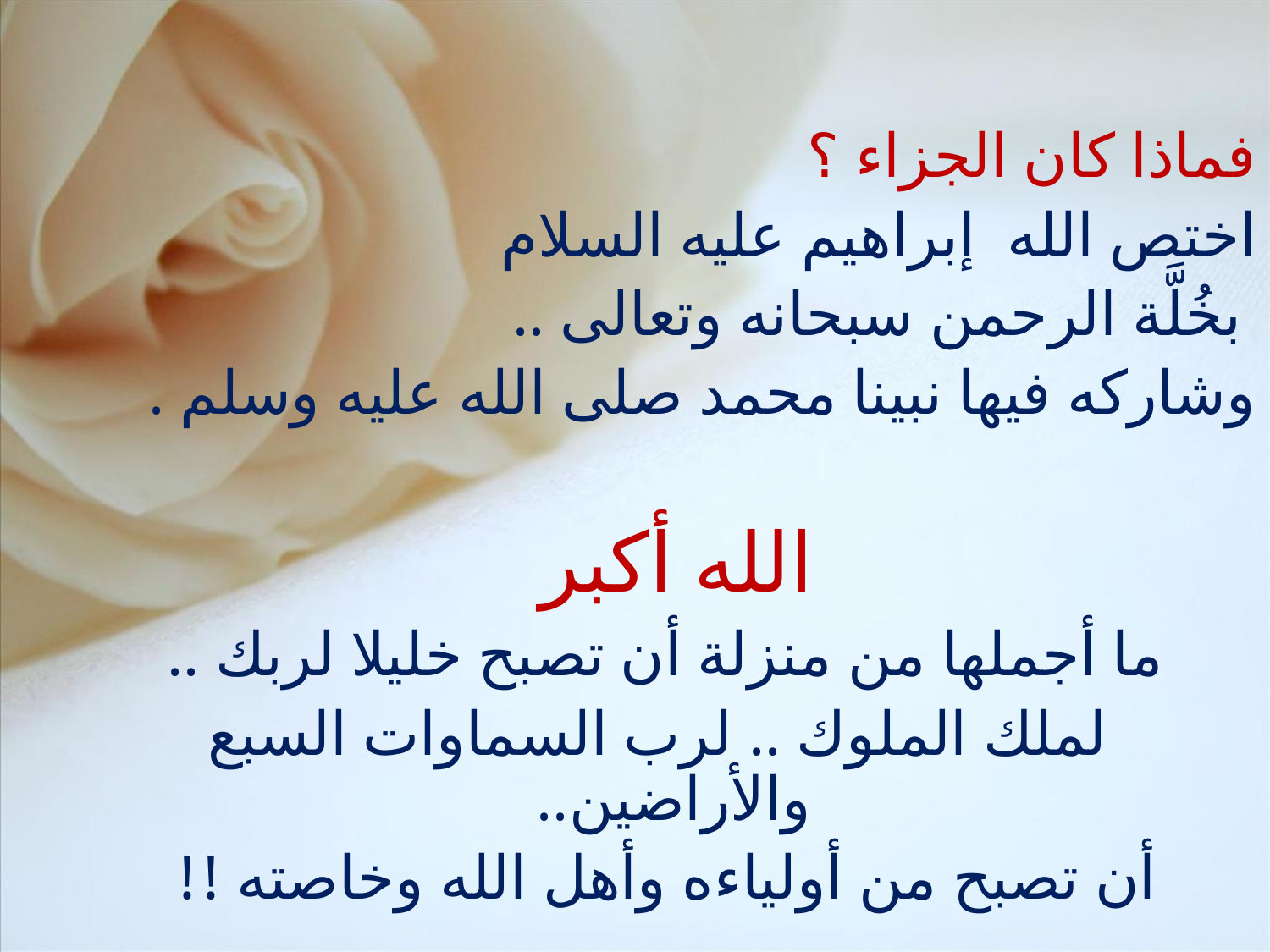

فماذا كان الجزاء ؟
اختص الله  إبراهيم عليه السلام
 بخُلَّة الرحمن سبحانه وتعالى ..
وشاركه فيها نبينا محمد صلى الله عليه وسلم .

الله أكبر
ما أجملها من منزلة أن تصبح خليلا لربك ..
 لملك الملوك .. لرب السماوات السبع والأراضين..
أن تصبح من أولياءه وأهل الله وخاصته !!